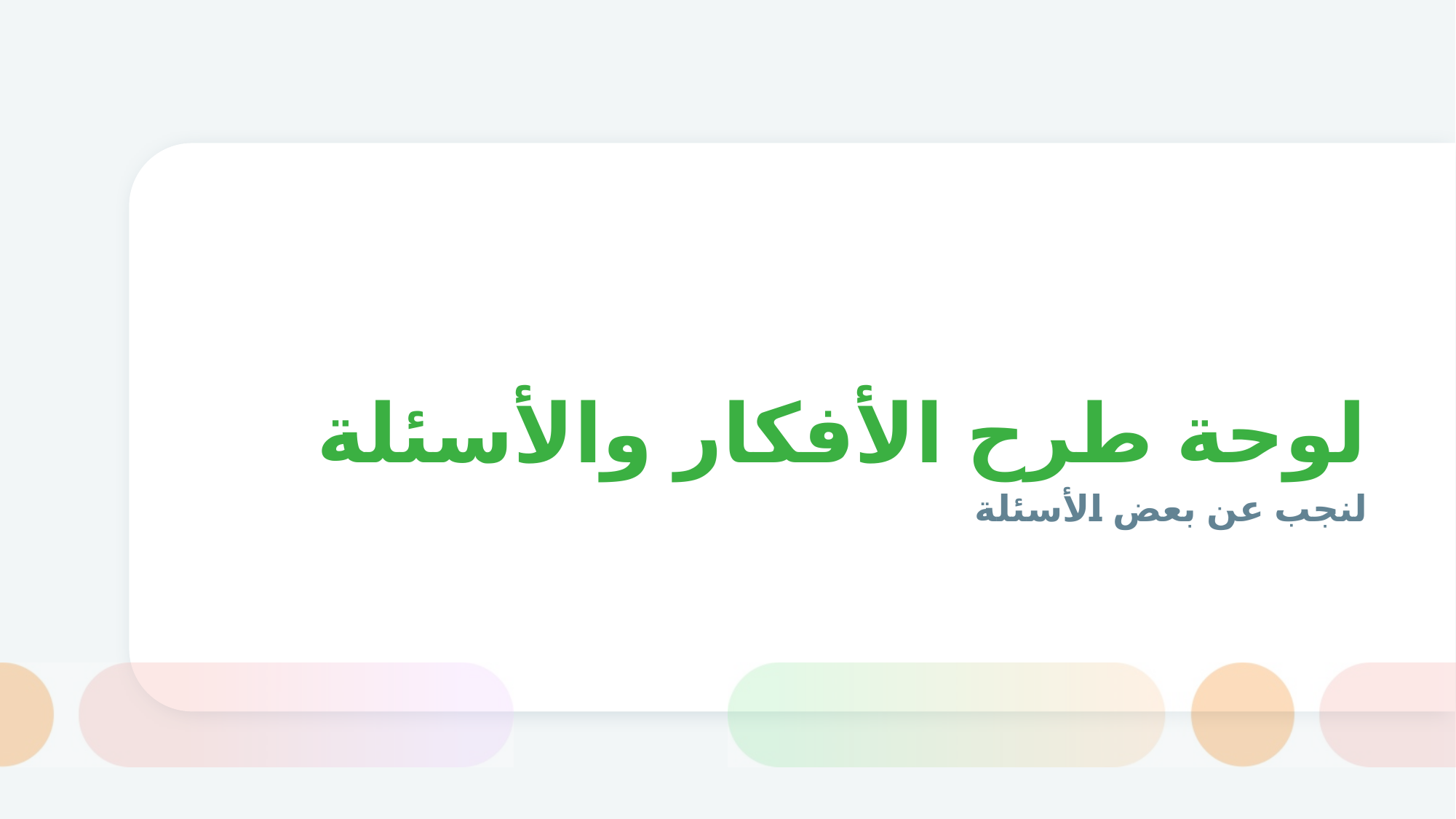

# لوحة طرح الأفكار والأسئلة
لنجب عن بعض الأسئلة